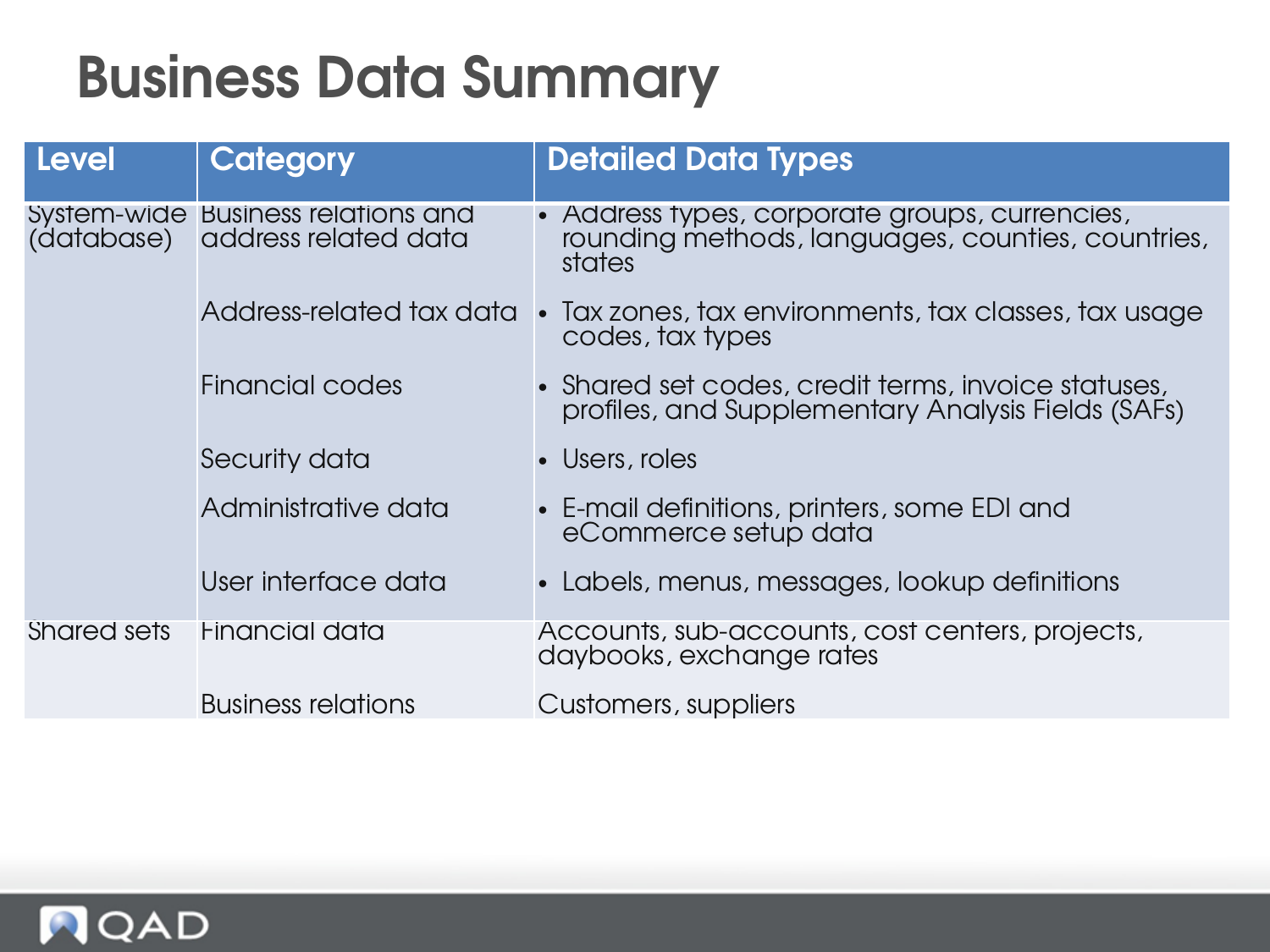

# Business Data Summary
| Level | Category | Detailed Data Types |
| --- | --- | --- |
| System-wide (database) | Business relations and address related data Address-related tax data Financial codes Security data Administrative data User interface data | Address types, corporate groups, currencies, rounding methods, languages, counties, countries, states Tax zones, tax environments, tax classes, tax usage codes, tax types Shared set codes, credit terms, invoice statuses, profiles, and Supplementary Analysis Fields (SAFs) Users, roles E-mail definitions, printers, some EDI and eCommerce setup data Labels, menus, messages, lookup definitions |
| Shared sets | Financial data Business relations | Accounts, sub-accounts, cost centers, projects, daybooks, exchange rates Customers, suppliers |